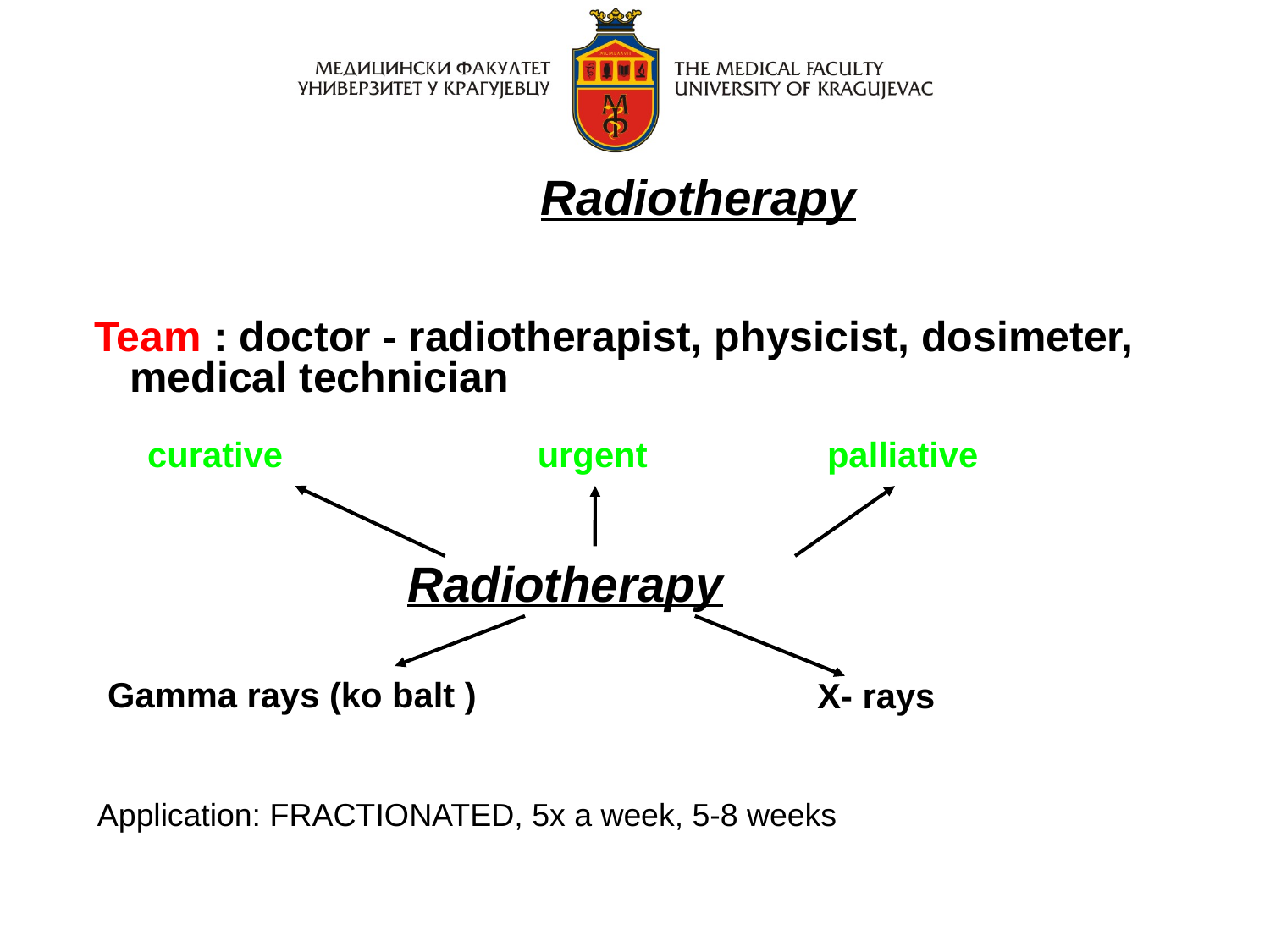

Radiotherapy

 Team : doctor - radiotherapist, physicist, dosimeter, medical technician

curative
urgent
palliative

Radiotherapy

Gamma rays (ko balt )
X- rays

Application: FRACTIONATED, 5x a week, 5-8 weeks